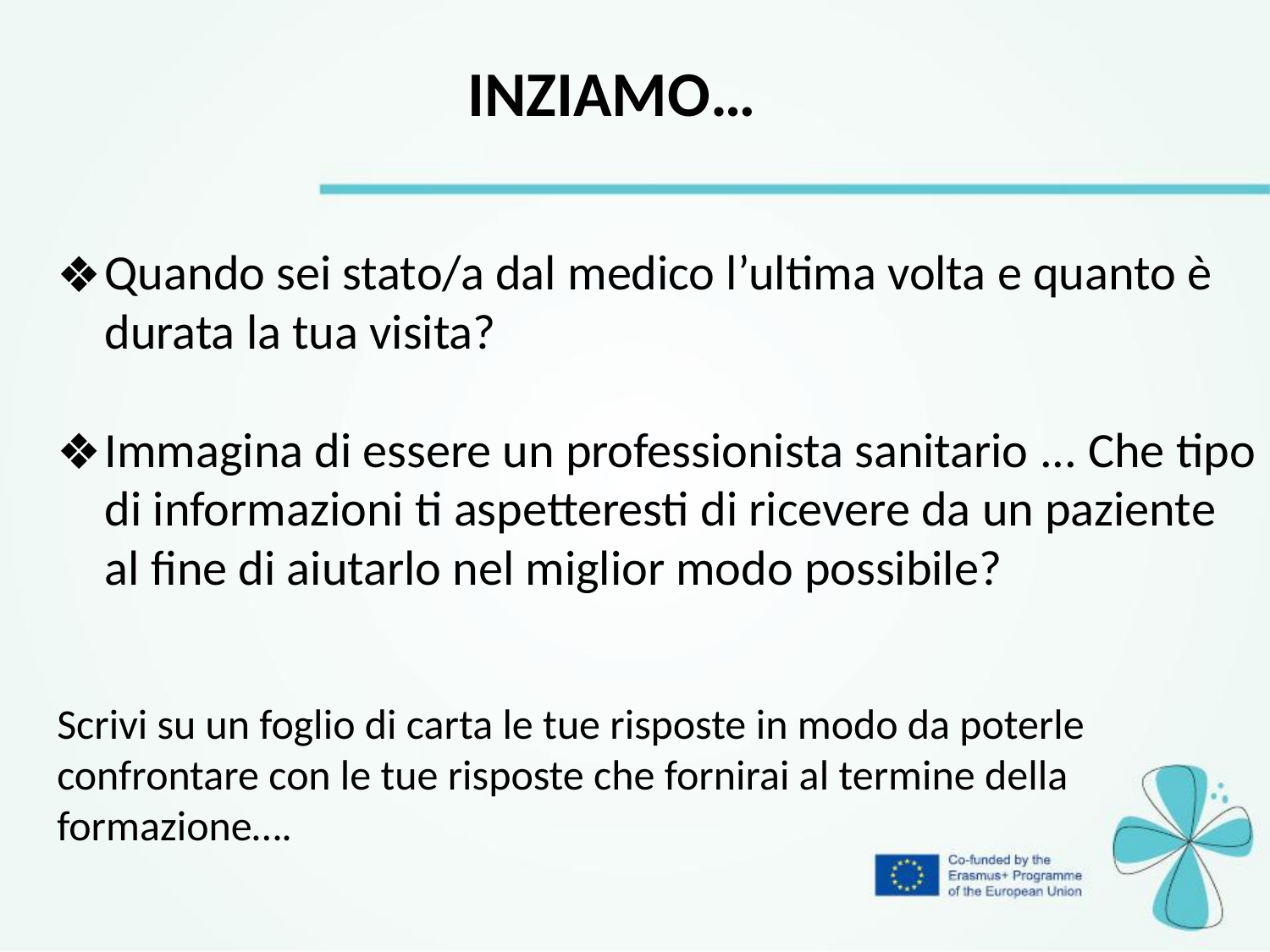

INZIAMO…
Quando sei stato/a dal medico l’ultima volta e quanto è durata la tua visita?

Immagina di essere un professionista sanitario ... Che tipo di informazioni ti aspetteresti di ricevere da un paziente al fine di aiutarlo nel miglior modo possibile?

Scrivi su un foglio di carta le tue risposte in modo da poterle confrontare con le tue risposte che fornirai al termine della formazione….